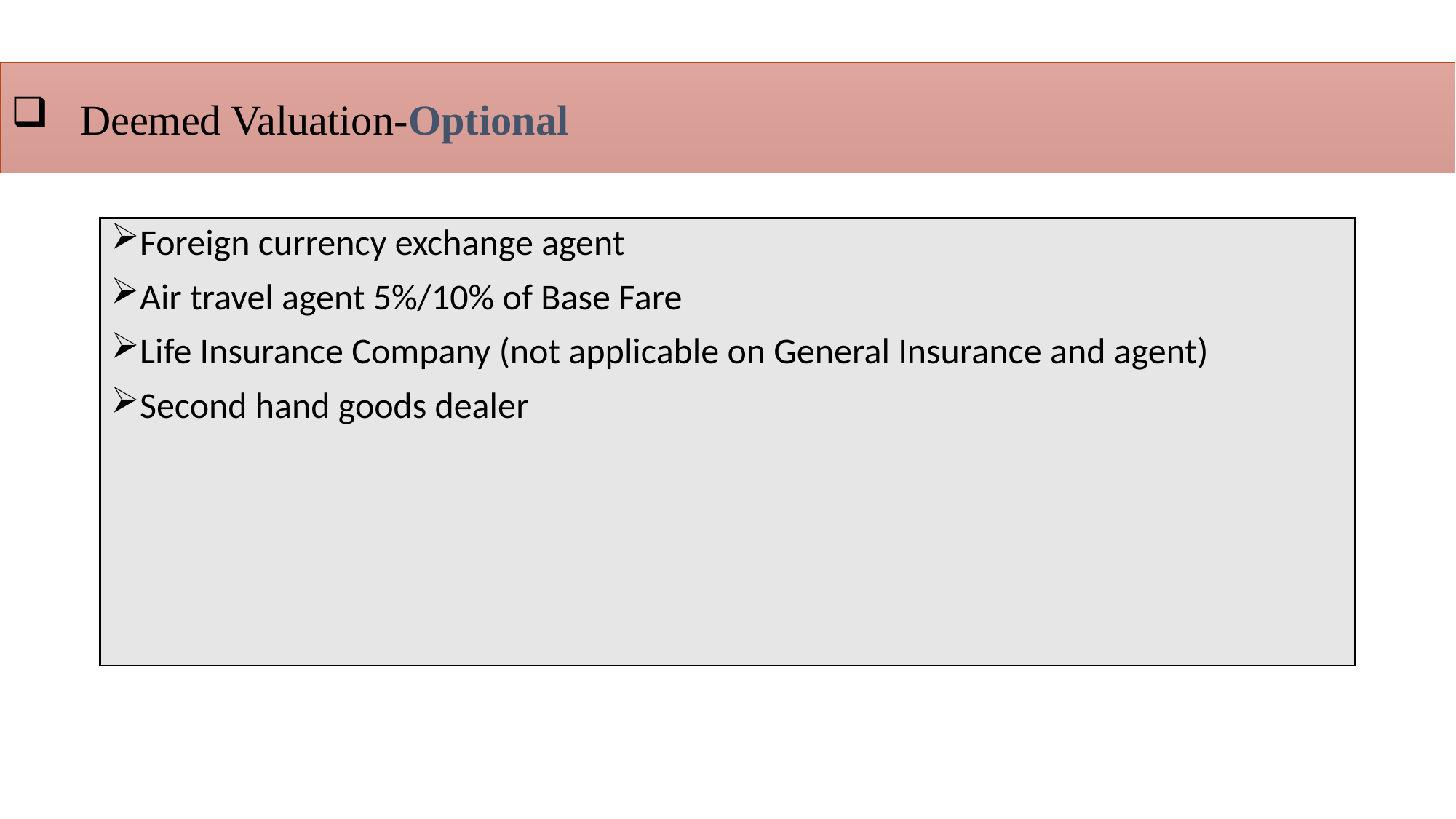

Deemed Valuation-Optional
Foreign currency exchange agent
Air travel agent 5%/10% of Base Fare
Life Insurance Company (not applicable on General Insurance and agent)
Second hand goods dealer